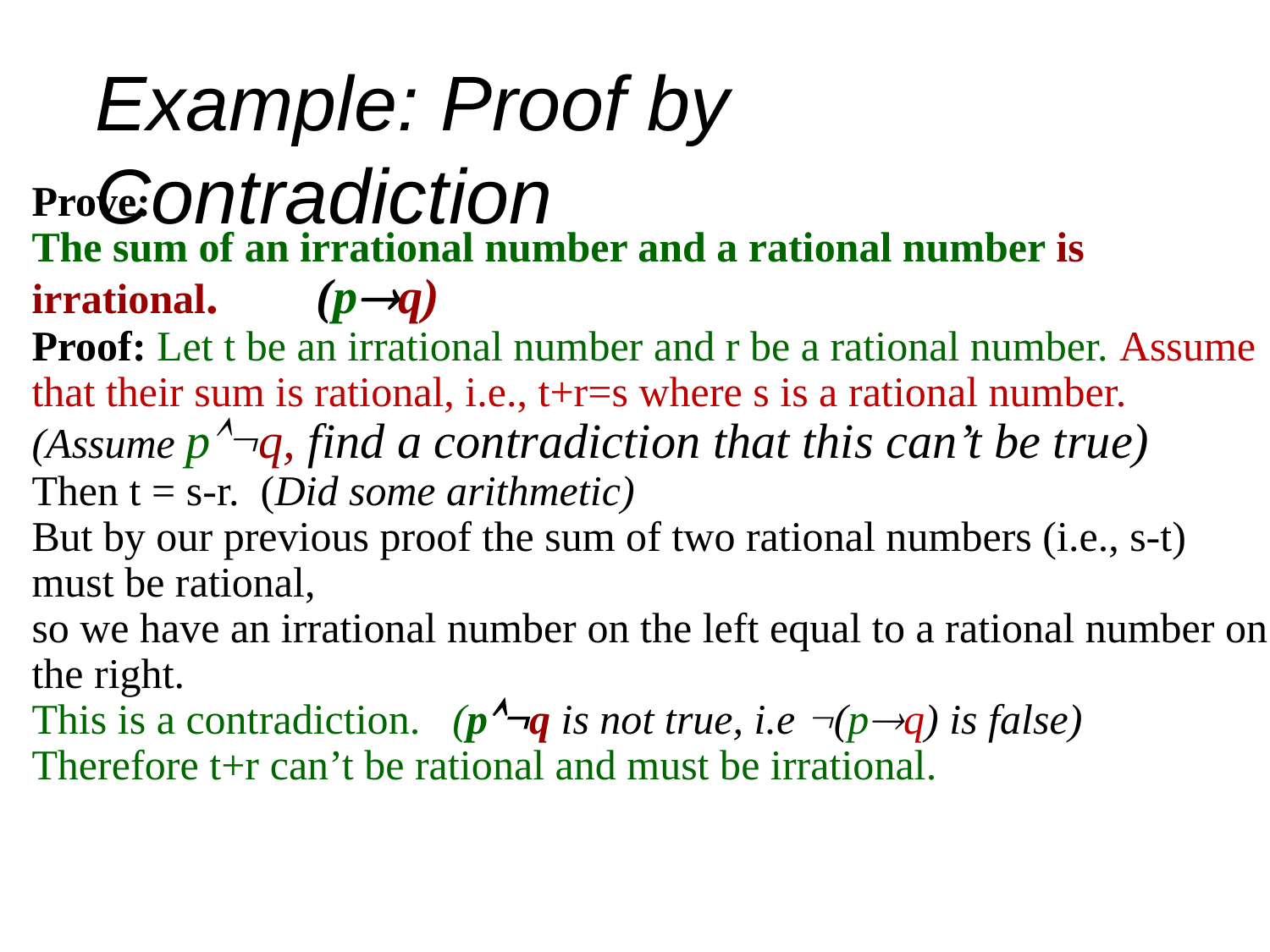

# Example: Proof by Contradiction
Prove:
The sum of an irrational number and a rational number is irrational.        (p→q)
Proof: Let t be an irrational number and r be a rational number. Assume that their sum is rational, i.e., t+r=s where s is a rational number. (Assume p∧¬q, find a contradiction that this can’t be true)
Then t = s-r.  (Did some arithmetic)
But by our previous proof the sum of two rational numbers (i.e., s-t) must be rational,
so we have an irrational number on the left equal to a rational number on the right.
This is a contradiction.   (p∧¬q is not true, i.e ¬(p→q) is false)
Therefore t+r can’t be rational and must be irrational.